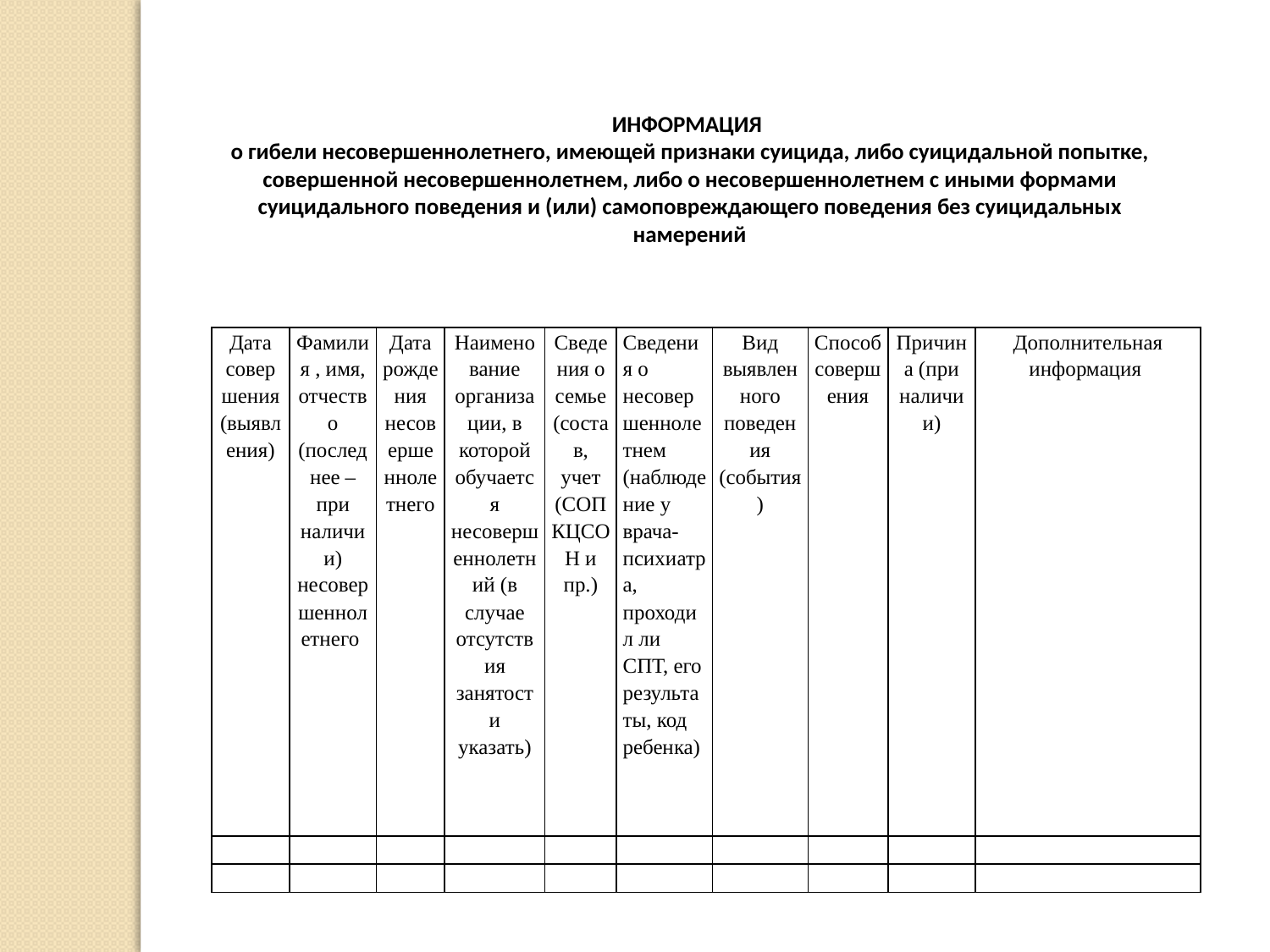

ИНФОРМАЦИЯ
о гибели несовершеннолетнего, имеющей признаки суицида, либо суицидальной попытке, совершенной несовершеннолетнем, либо о несовершеннолетнем с иными формами суицидального поведения и (или) самоповреждающего поведения без суицидальных намерений
| Дата совершения (выявления) | Фамилия , имя, отчество (последнее – при наличии) несовершеннолетнего | Дата рождения несовершеннолетнего | Наименование организации, в которой обучается несовершеннолетний (в случае отсутствия занятости указать) | Сведения о семье (состав, учет (СОП КЦСОН и пр.) | Сведения о несовершеннолетнем (наблюдение у врача-психиатра, проходил ли СПТ, его результаты, код ребенка) | Вид выявленного поведения (события) | Способ совершения | Причина (при наличии) | Дополнительная информация |
| --- | --- | --- | --- | --- | --- | --- | --- | --- | --- |
|  |  |  |  |  |  |  |  |  |  |
|  |  |  |  |  |  |  |  |  |  |